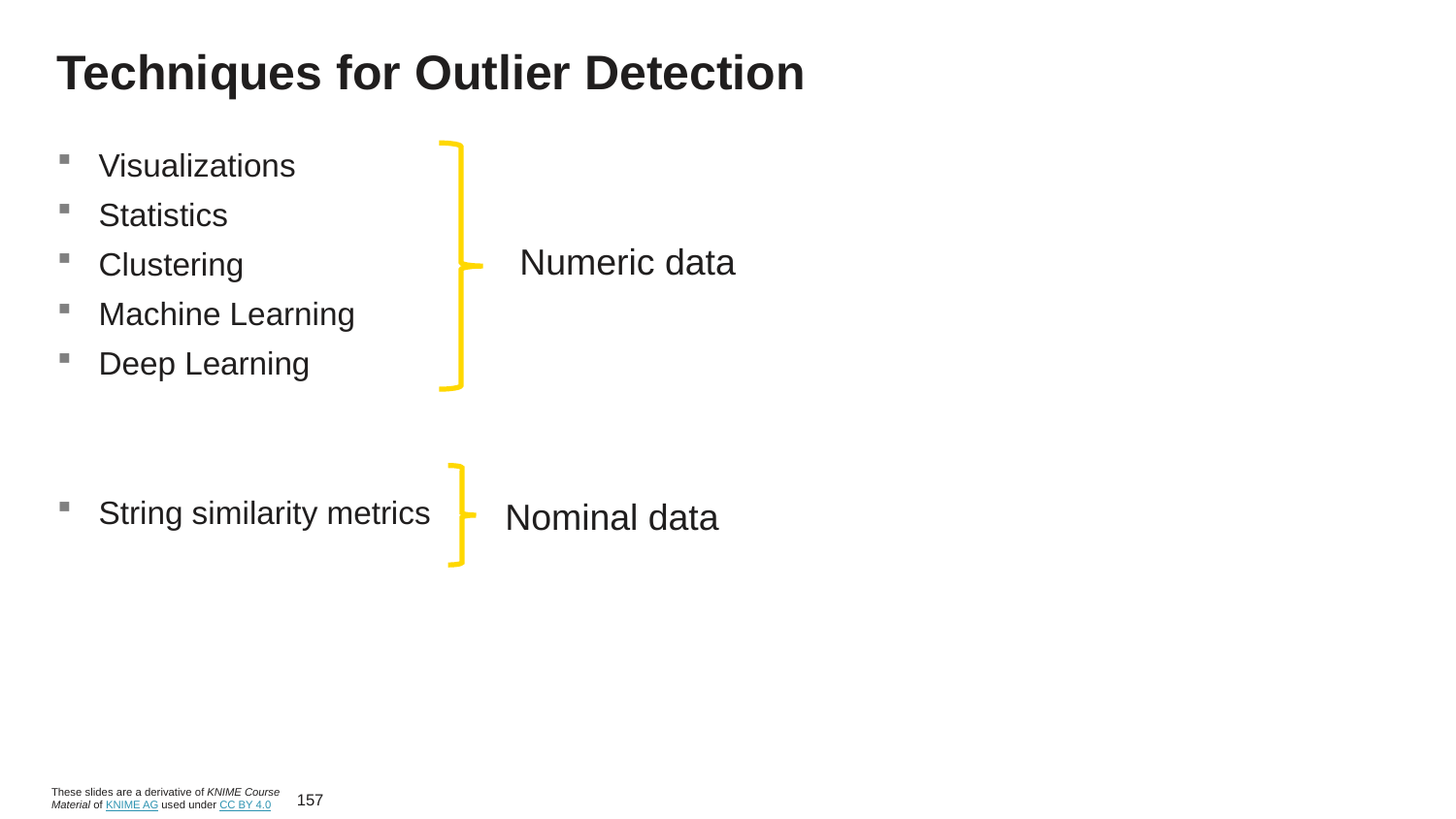

# Techniques for Outlier Detection

Visualizations
Statistics
Clustering
Machine Learning
Deep Learning

String similarity metrics

Numeric data

Nominal data
157